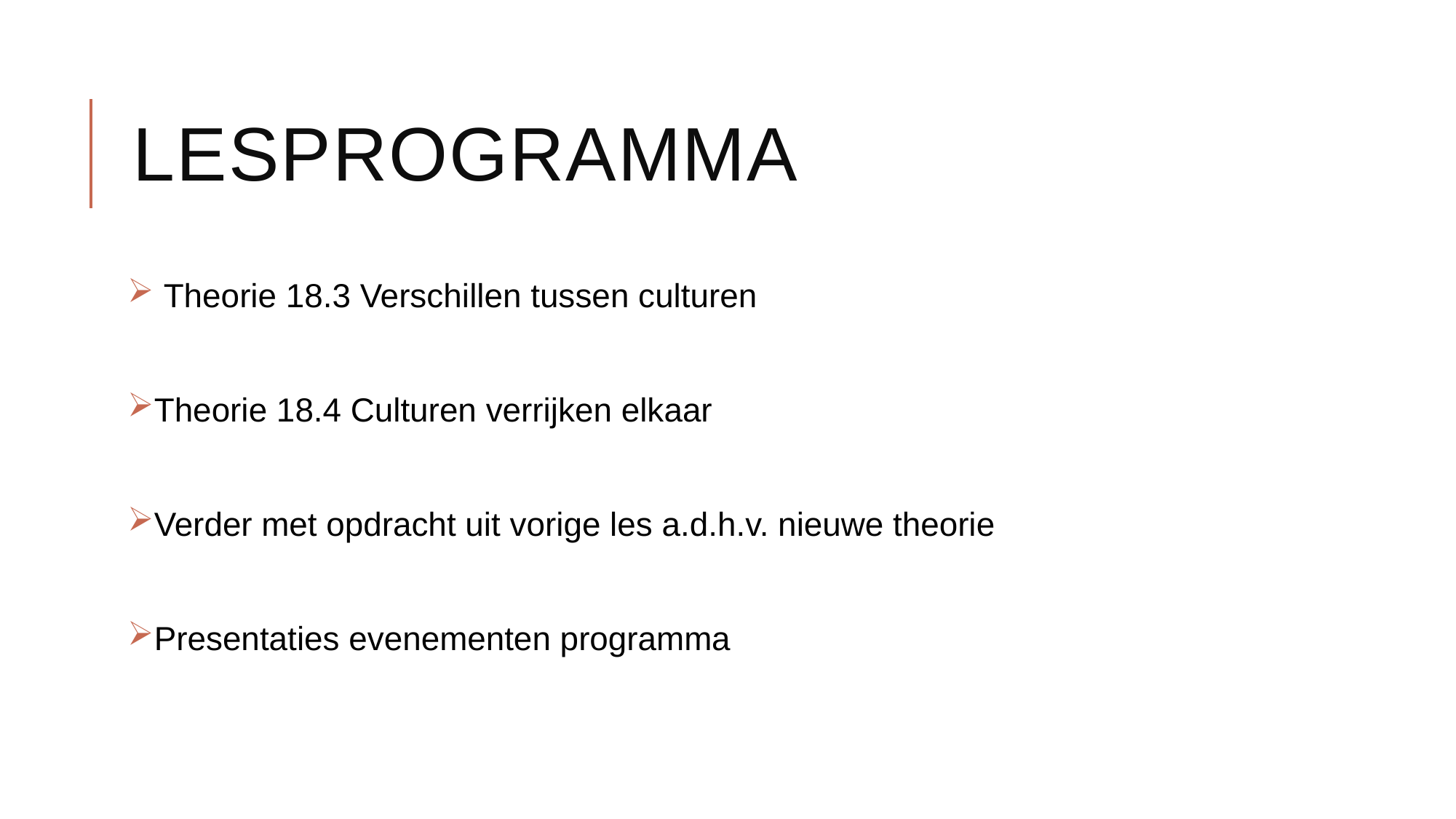

# Lesprogramma
 Theorie 18.3 Verschillen tussen culturen

Theorie 18.4 Culturen verrijken elkaar

Verder met opdracht uit vorige les a.d.h.v. nieuwe theorie

Presentaties evenementen programma